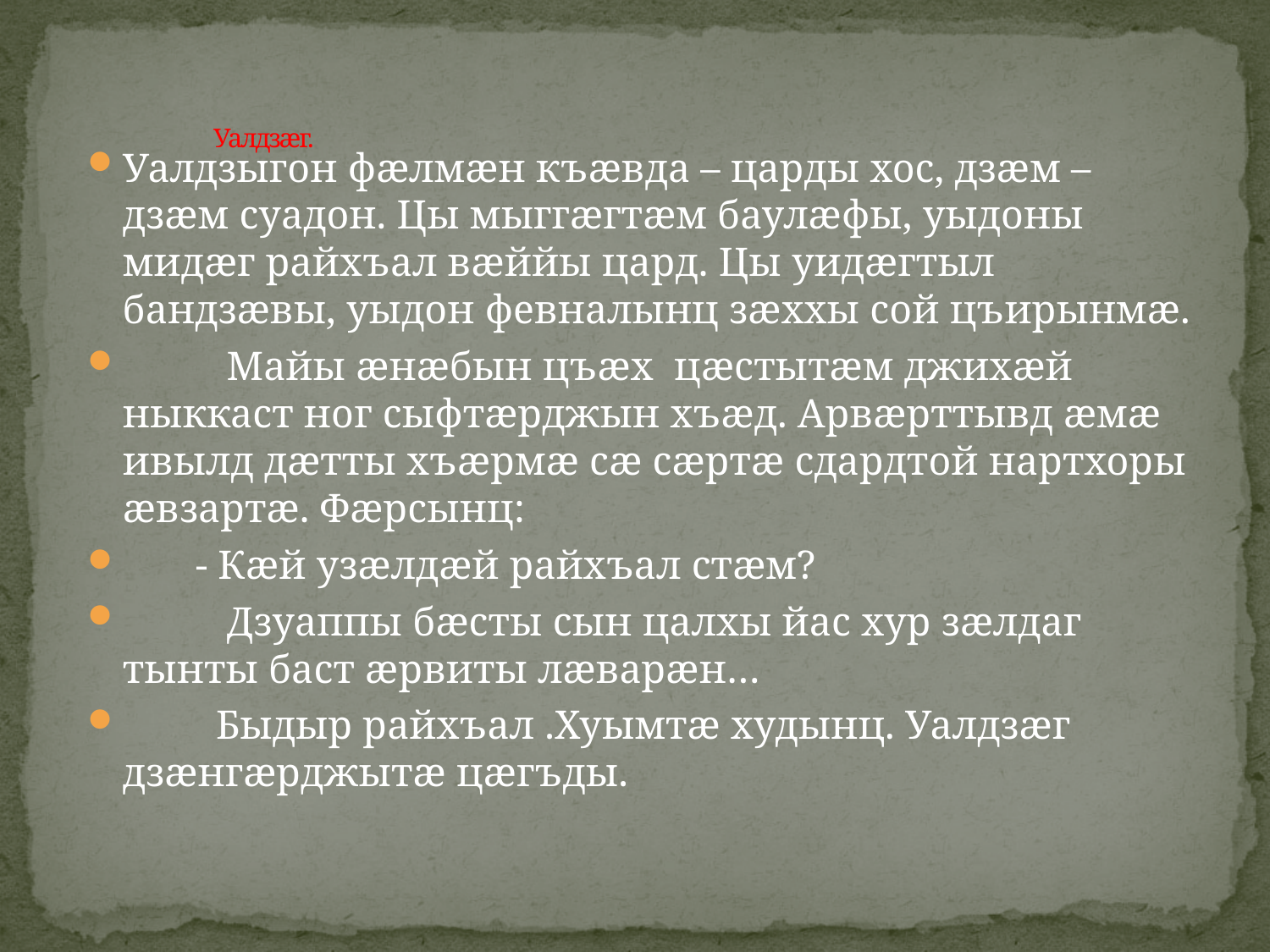

# Уалдзæг.
Уалдзыгон фæлмæн къæвда – царды хос, дзæм – дзæм суадон. Цы мыггæгтæм баулæфы, уыдоны мидæг райхъал вæййы цард. Цы уидæгтыл бандзæвы, уыдон февналынц зæххы сой цъирынмæ.
          Майы æнæбын цъæх  цæстытæм джихæй ныккаст ног сыфтæрджын хъæд. Арвæрттывд æмæ ивылд дæтты хъæрмæ сæ сæртæ сдардтой нартхоры æвзартæ. Фæрсынц:
       - Кæй узæлдæй райхъал стæм?
          Дзуаппы бæсты сын цалхы йас хур зæлдаг тынты баст æрвиты лæварæн…
         Быдыр райхъал .Хуымтæ худынц. Уалдзæг дзæнгæрджытæ цæгъды.